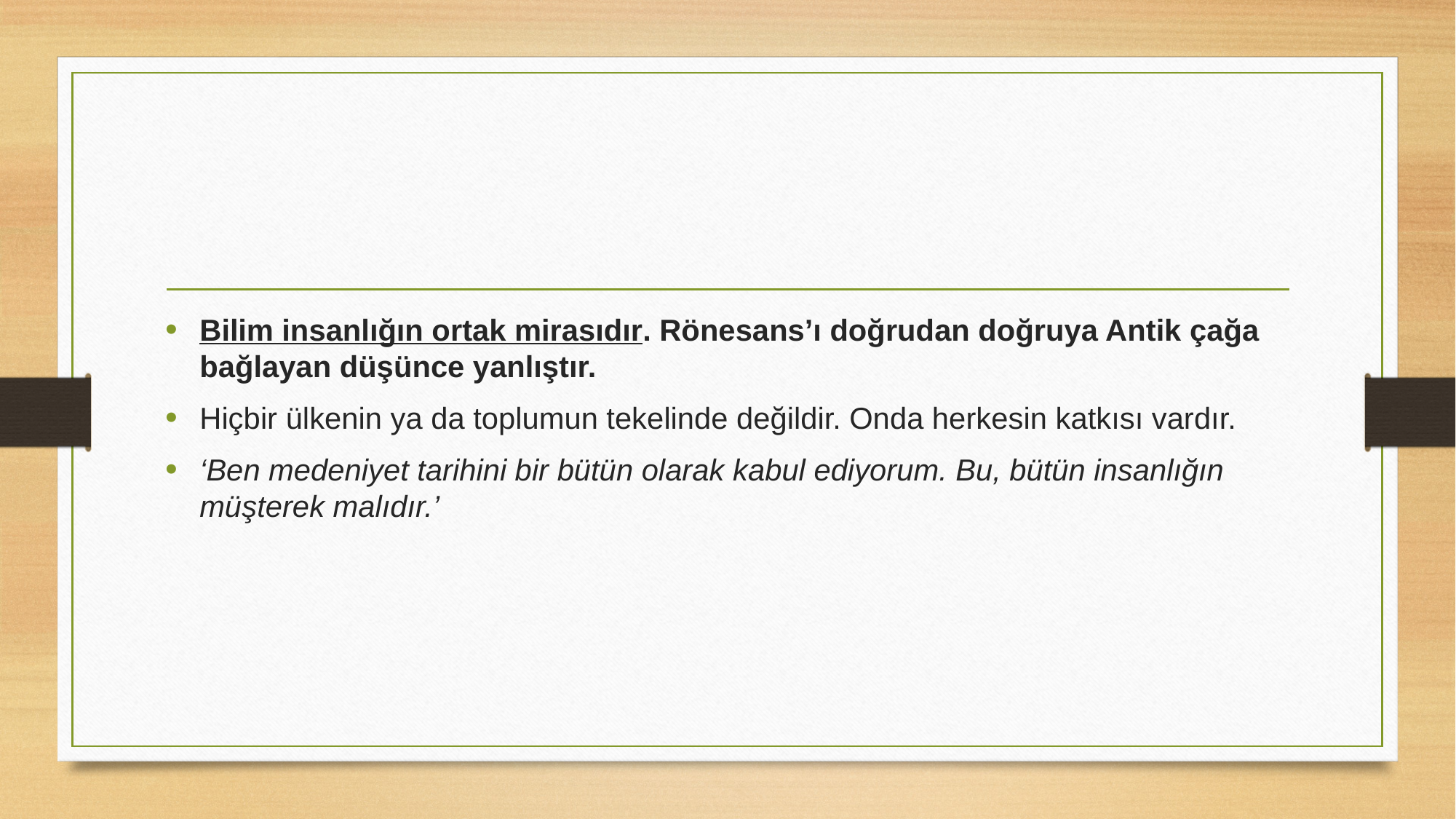

#
Bilim insanlığın ortak mirasıdır. Rönesans’ı doğrudan doğruya Antik çağa bağlayan düşünce yanlıştır.
Hiçbir ülkenin ya da toplumun tekelinde değildir. Onda herkesin katkısı vardır.
‘Ben medeniyet tarihini bir bütün olarak kabul ediyorum. Bu, bütün insanlığın müşterek malıdır.’